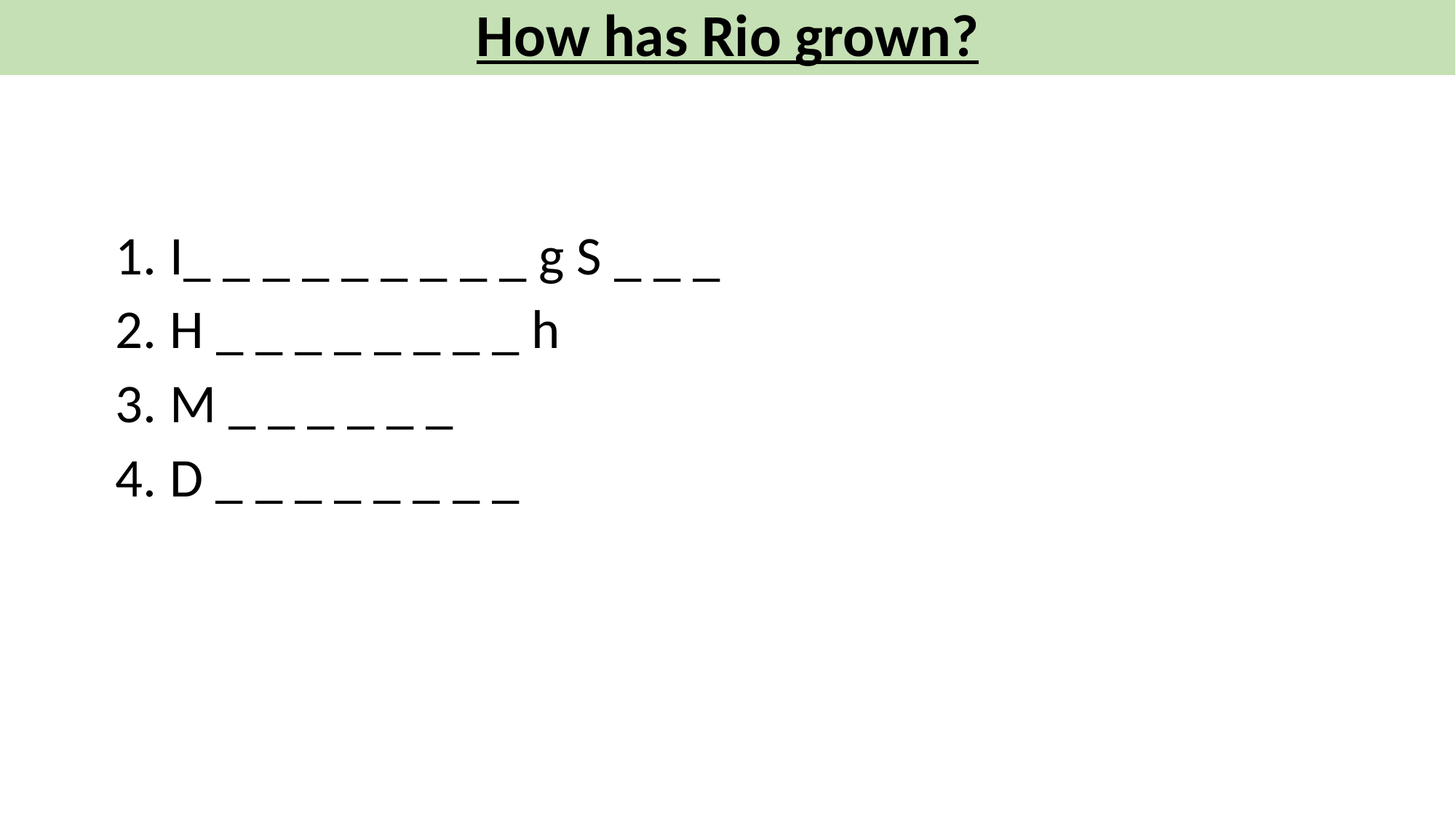

# How has Rio grown?
I_ _ _ _ _ _ _ _ _ g S _ _ _
H _ _ _ _ _ _ _ _ h
M _ _ _ _ _ _
D _ _ _ _ _ _ _ _